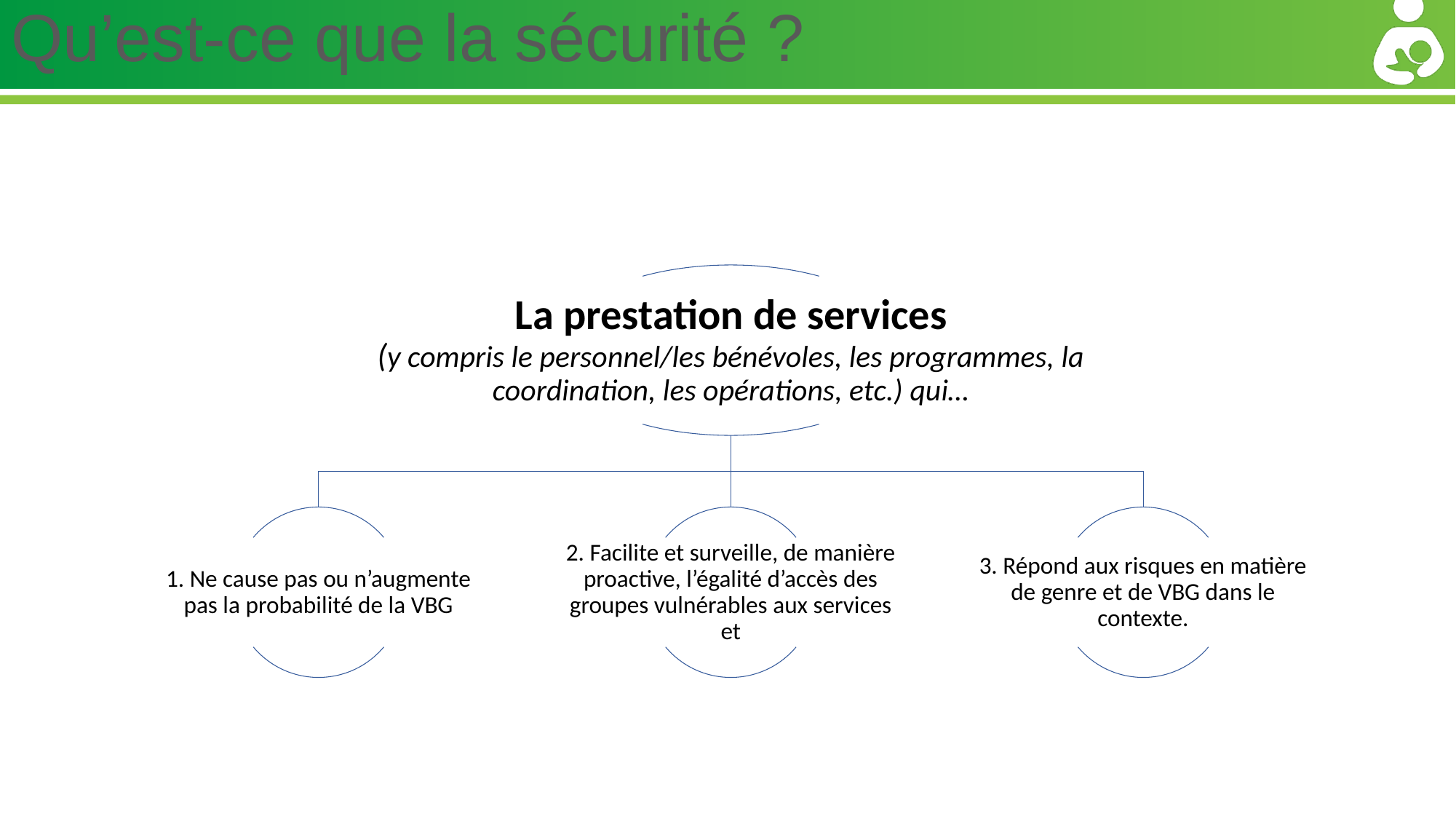

# Qu’est-ce que la sécurité ?
La prestation de services
(y compris le personnel/les bénévoles, les programmes, la coordination, les opérations, etc.) qui…
1. Ne cause pas ou n’augmente pas la probabilité de la VBG
2. Facilite et surveille, de manière proactive, l’égalité d’accès des groupes vulnérables aux services et
3. Répond aux risques en matière de genre et de VBG dans le contexte.